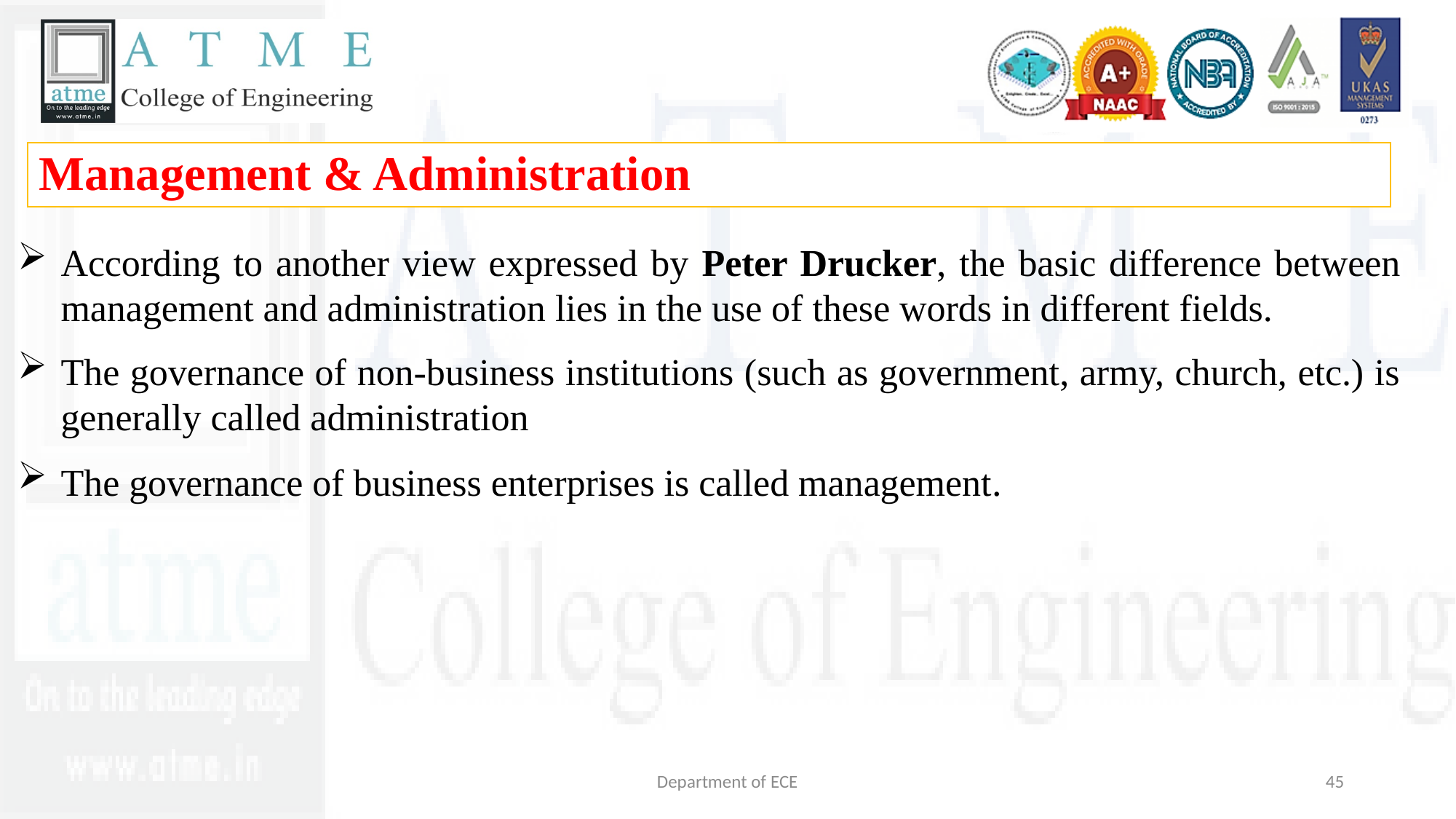

Management & Administration
According to another view expressed by Peter Drucker, the basic difference between management and administration lies in the use of these words in different fields.
The governance of non-business institutions (such as government, army, church, etc.) is generally called administration
The governance of business enterprises is called management.
Department of ECE
45